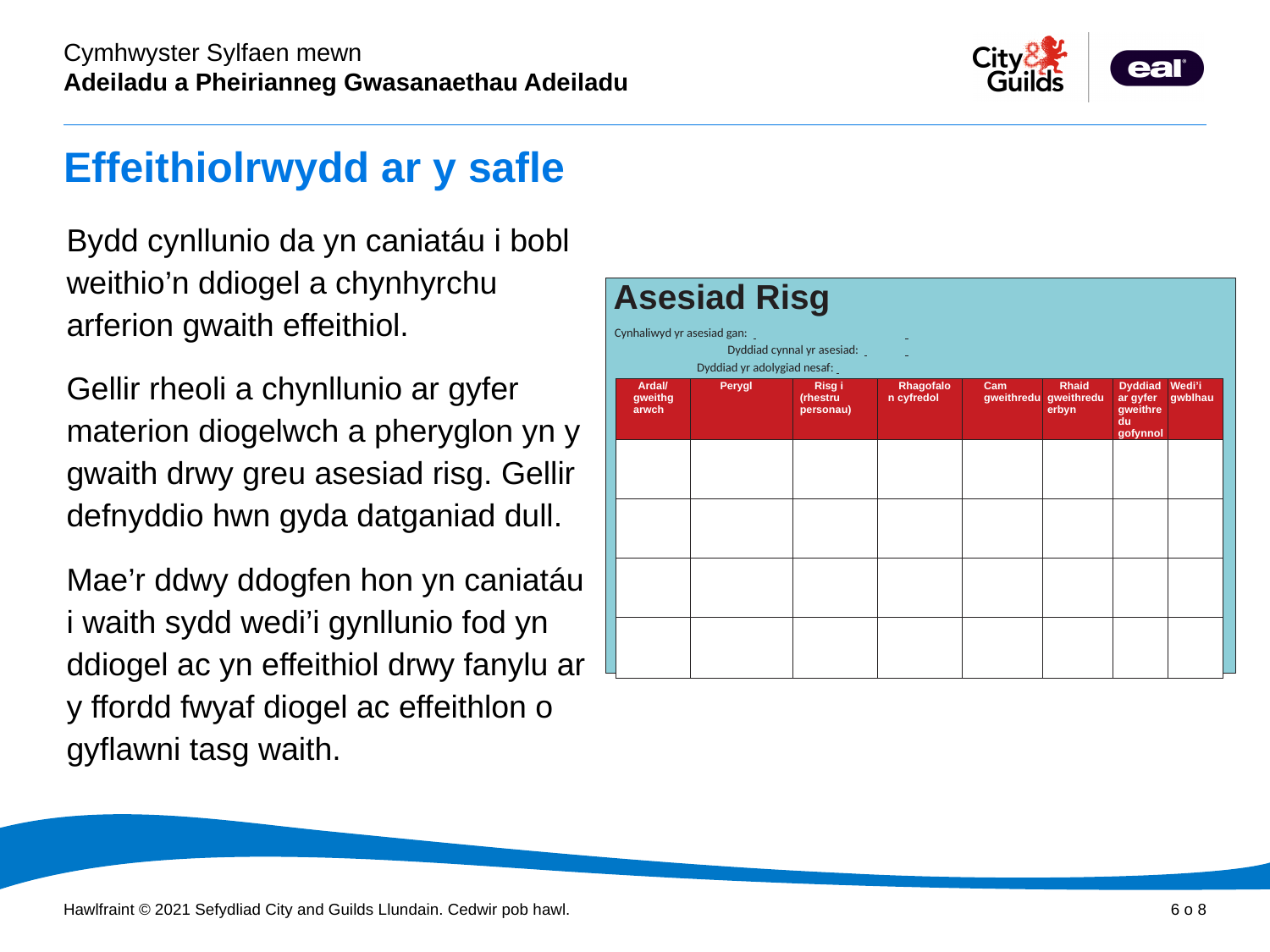

# Effeithiolrwydd ar y safle
Bydd cynllunio da yn caniatáu i bobl weithio’n ddiogel a chynhyrchu arferion gwaith effeithiol.
Gellir rheoli a chynllunio ar gyfer materion diogelwch a pheryglon yn y gwaith drwy greu asesiad risg. Gellir defnyddio hwn gyda datganiad dull.
Mae’r ddwy ddogfen hon yn caniatáu i waith sydd wedi’i gynllunio fod yn ddiogel ac yn effeithiol drwy fanylu ar y ffordd fwyaf diogel ac effeithlon o gyflawni tasg waith.
Asesiad Risg
Cynhaliwyd yr asesiad gan:   	                                                 Dyddiad cynnal yr asesiad:   	                                      Dyddiad yr adolygiad nesaf:

| Ardal/ gweithgarwch | Perygl | Risg i (rhestru personau) | Rhagofalon cyfredol | Cam gweithredu | Rhaid gweithredu erbyn | Dyddiad ar gyfer gweithredu gofynnol | Wedi’i gwblhau |
| --- | --- | --- | --- | --- | --- | --- | --- |
|  |  |  |  |  |  |  |  |
|  |  |  |  |  |  |  |  |
|  |  |  |  |  |  |  |  |
|  |  |  |  |  |  |  |  |